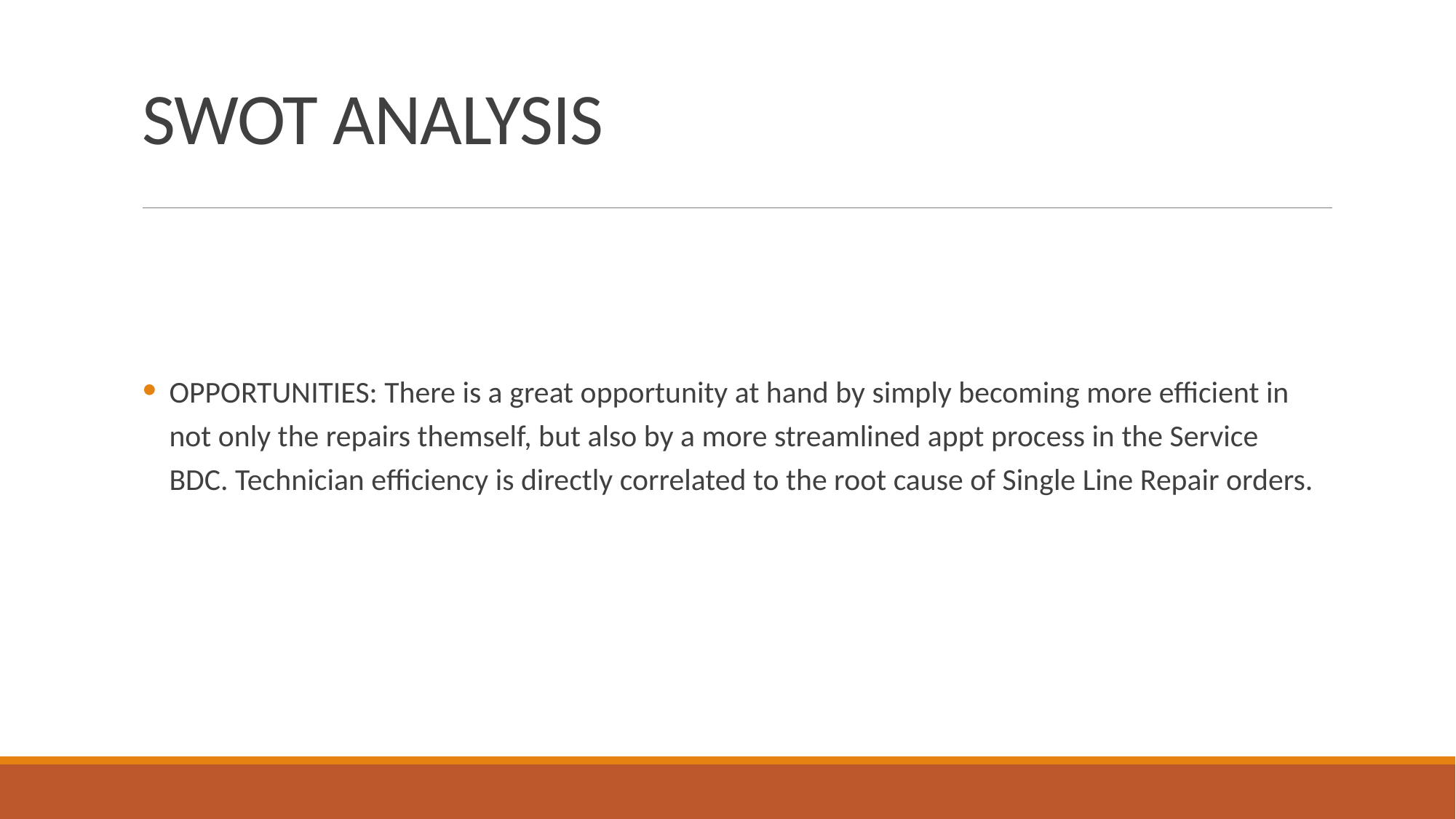

# SWOT ANALYSIS
OPPORTUNITIES: There is a great opportunity at hand by simply becoming more efficient in not only the repairs themself, but also by a more streamlined appt process in the Service BDC. Technician efficiency is directly correlated to the root cause of Single Line Repair orders.